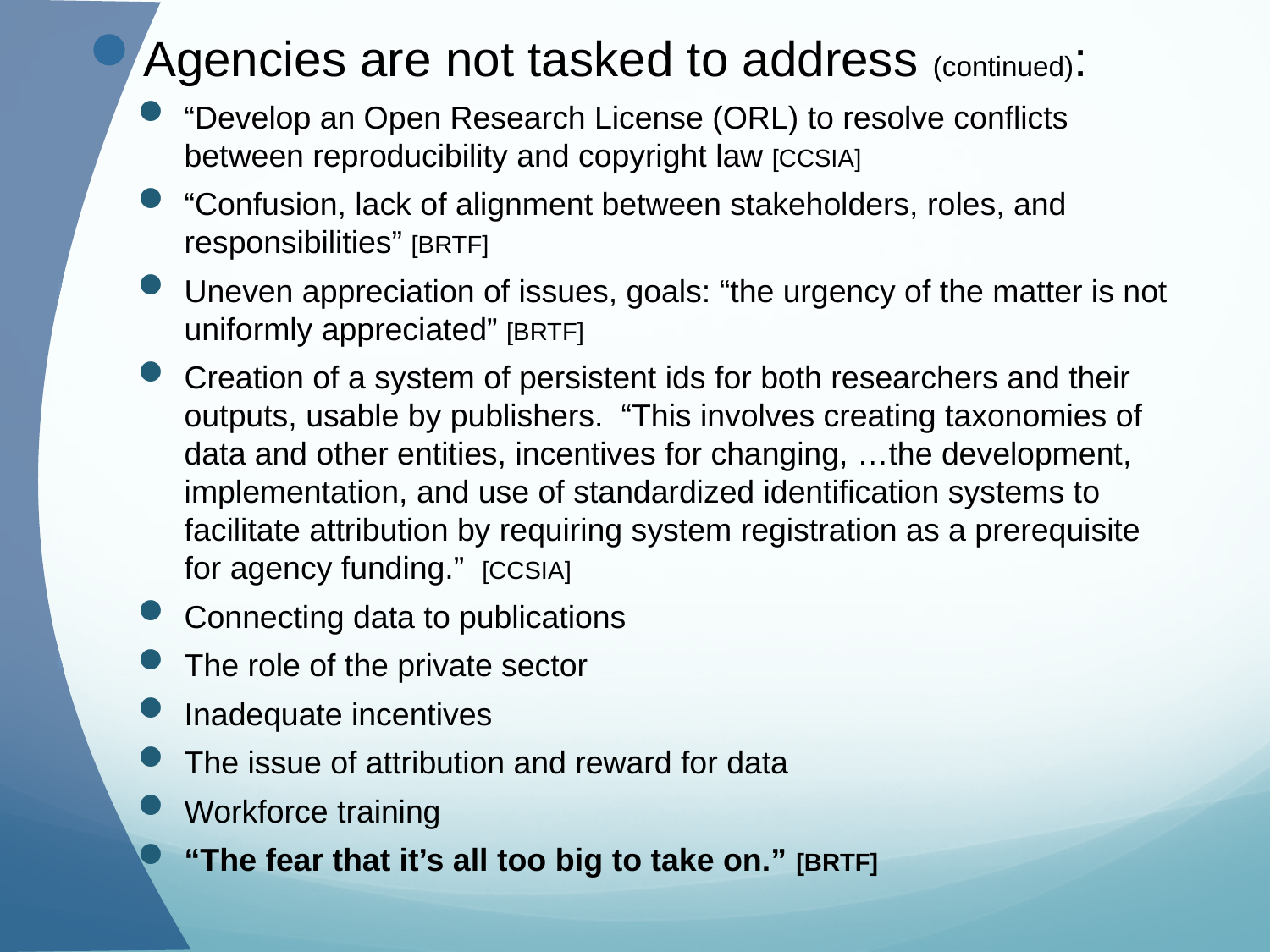

Agencies are not tasked to address (continued):
“Develop an Open Research License (ORL) to resolve conflicts between reproducibility and copyright law [CCSIA]
“Confusion, lack of alignment between stakeholders, roles, and responsibilities” [BRTF]
Uneven appreciation of issues, goals: “the urgency of the matter is not uniformly appreciated” [BRTF]
Creation of a system of persistent ids for both researchers and their outputs, usable by publishers.  “This involves creating taxonomies of data and other entities, incentives for changing, …the development, implementation, and use of standardized identification systems to facilitate attribution by requiring system registration as a prerequisite for agency funding.”  [CCSIA]
Connecting data to publications
The role of the private sector
Inadequate incentives
The issue of attribution and reward for data
Workforce training
“The fear that it’s all too big to take on.” [BRTF]